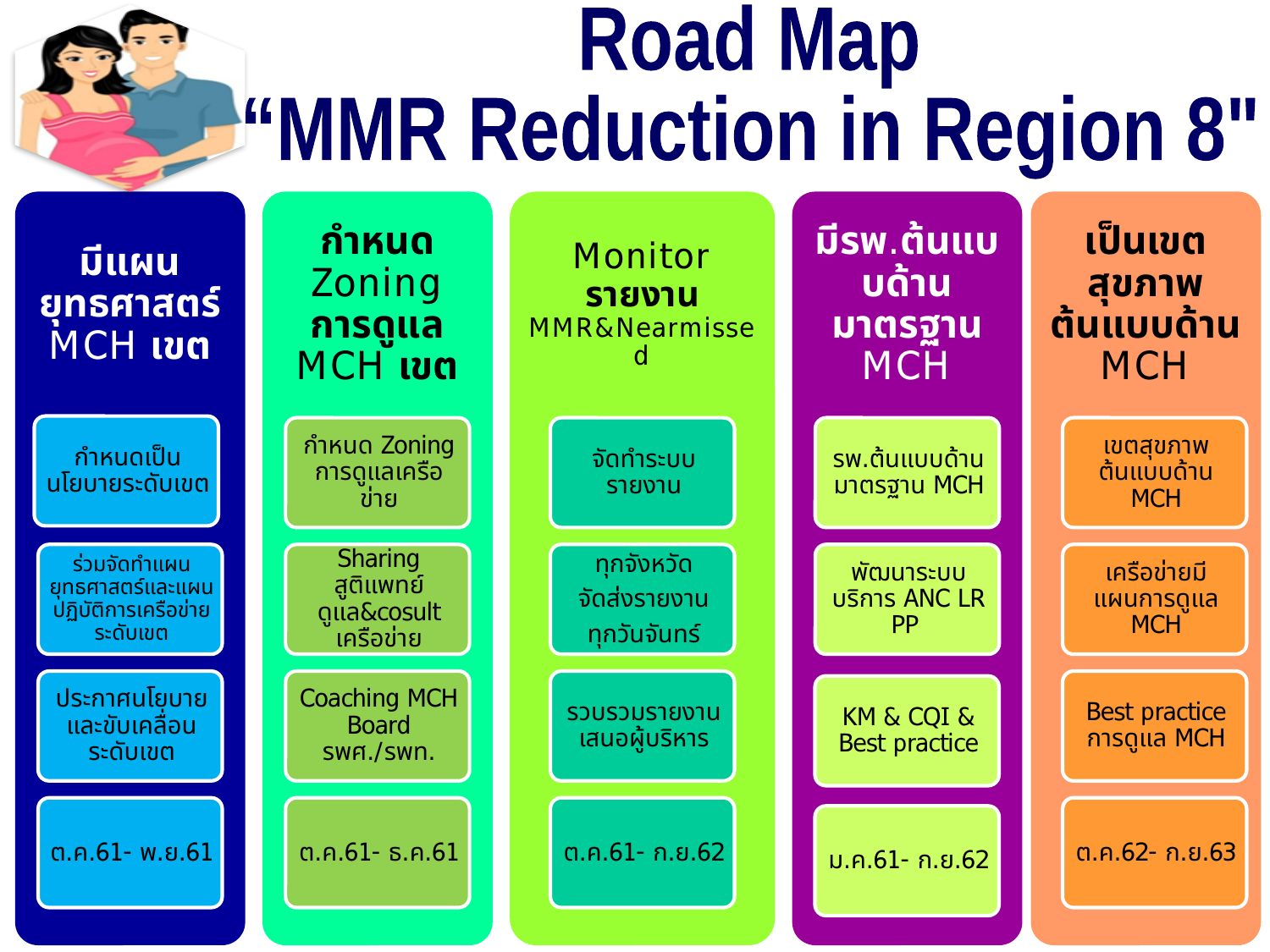

Road Map
“MMR Reduction in Region 8"
มีแผนยุทธศาสตร์MCH เขต
กำหนดเป็นนโยบายระดับเขต
ร่วมจัดทำแผนยุทธศาสตร์และแผนปฏิบัติการเครือข่าย ระดับเขต
ประกาศนโยบายและขับเคลื่อนระดับเขต
ต.ค.61- พ.ย.61
กำหนด Zoning การดูแล MCH เขต
กำหนด Zoning การดูแลเครือข่าย
Sharing สูติแพทย์ ดูแล&cosult เครือข่าย
Coaching MCH Board รพศ./รพท.
ต.ค.61- ธ.ค.61
Monitor รายงาน MMR&Nearmissed
จัดทำระบบรายงาน
ทุกจังหวัด
จัดส่งรายงาน
ทุกวันจันทร์
รวบรวมรายงานเสนอผู้บริหาร
ต.ค.61- ก.ย.62
มีรพ.ต้นแบบด้านมาตรฐาน MCH
รพ.ต้นแบบด้านมาตรฐาน MCH
พัฒนาระบบบริการ ANC LR PP
KM & CQI & Best practice
ม.ค.61- ก.ย.62
เป็นเขตสุขภาพต้นแบบด้าน MCH
เขตสุขภาพต้นแบบด้าน MCH
เครือข่ายมีแผนการดูแล MCH
Best practice การดูแล MCH
ต.ค.62- ก.ย.63